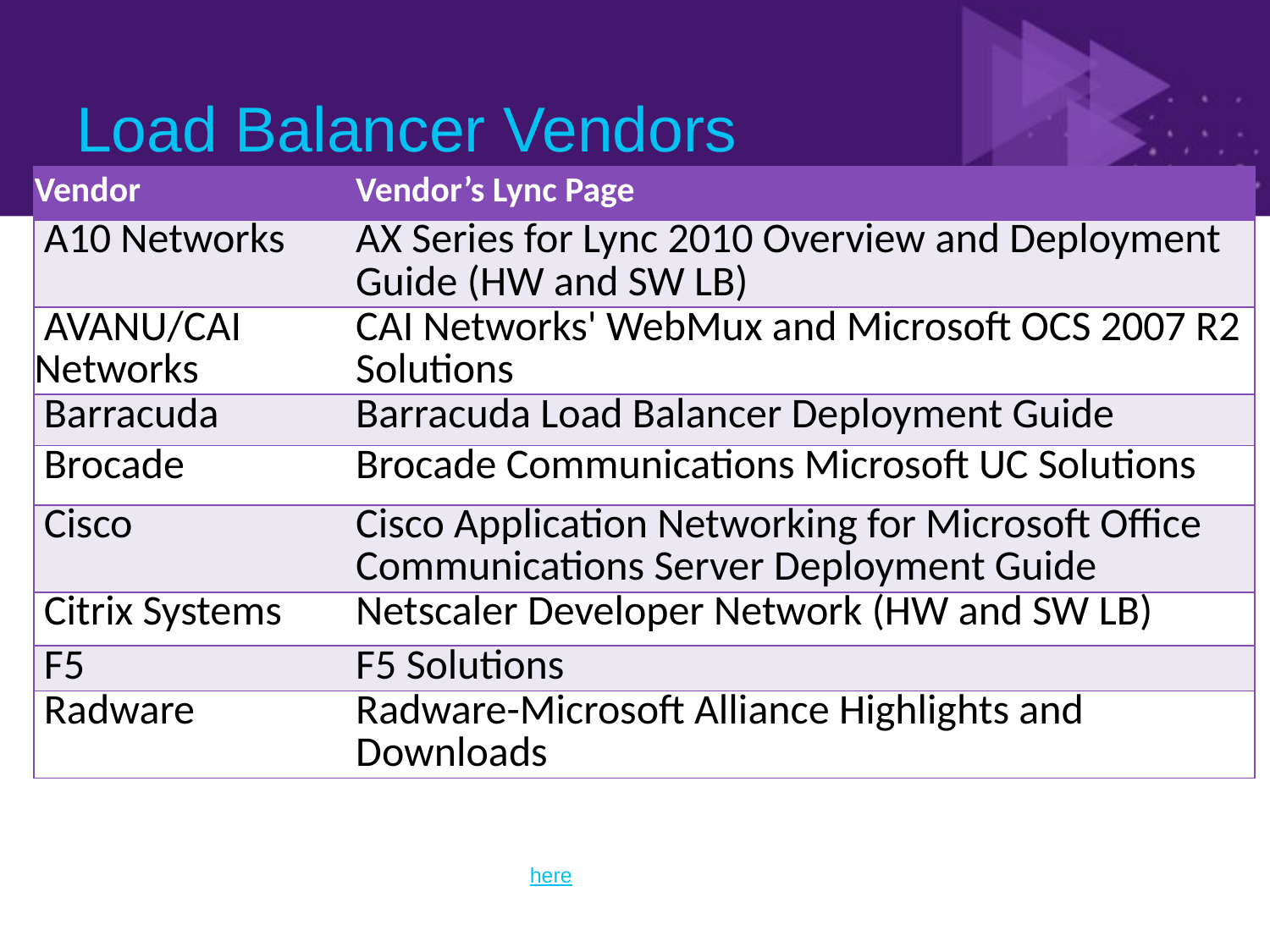

# Load Balancer Vendors
| Vendor | Vendor’s Lync Page |
| --- | --- |
| A10 Networks | AX Series for Lync 2010 Overview and Deployment Guide (HW and SW LB) |
| AVANU/CAI Networks | CAI Networks' WebMux and Microsoft OCS 2007 R2 Solutions |
| Barracuda | Barracuda Load Balancer Deployment Guide |
| Brocade | Brocade Communications Microsoft UC Solutions |
| Cisco | Cisco Application Networking for Microsoft Office Communications Server Deployment Guide |
| Citrix Systems | Netscaler Developer Network (HW and SW LB) |
| F5 | F5 Solutions |
| Radware | Radware-Microsoft Alliance Highlights and Downloads |
Load balancer vendors qualified to work with Lync (here)